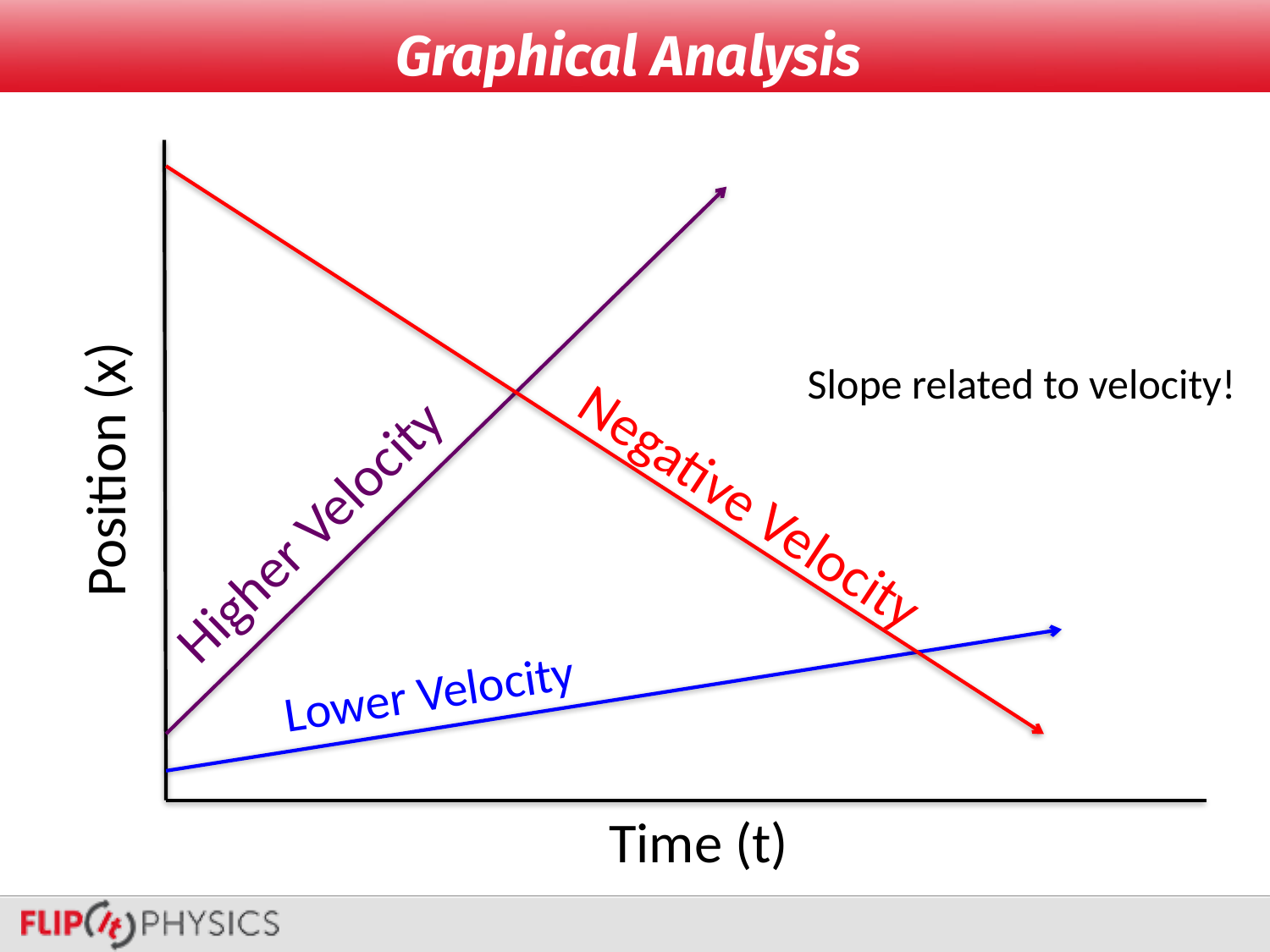

# Graphical Analysis
Slope related to velocity!
Position (x)
Negative Velocity
Higher Velocity
Lower Velocity
Time (t)